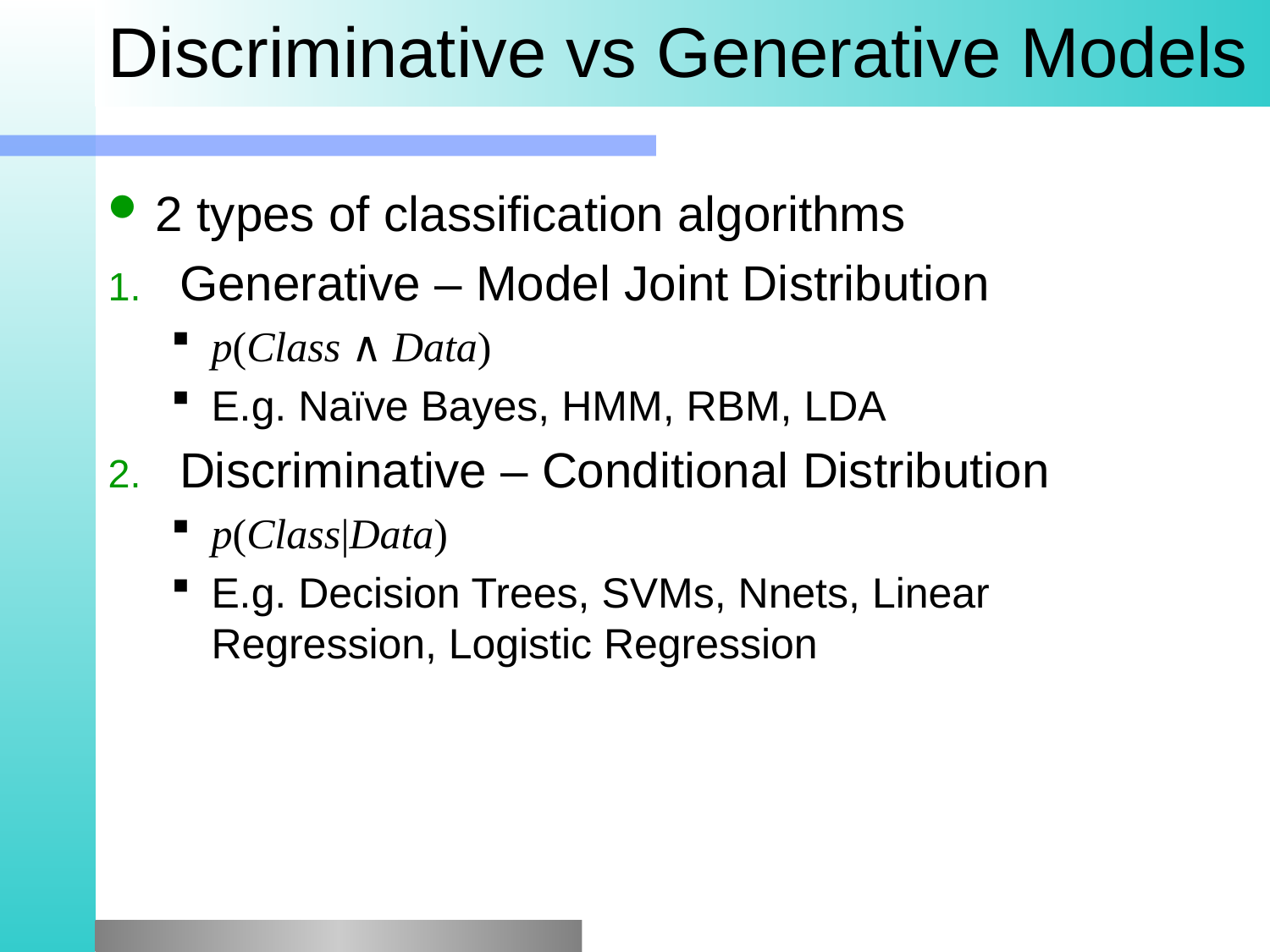

# Discriminative vs Generative Models
2 types of classification algorithms
Generative – Model Joint Distribution
p(Class ∧ Data)
E.g. Naïve Bayes, HMM, RBM, LDA
Discriminative – Conditional Distribution
p(Class|Data)
E.g. Decision Trees, SVMs, Nnets, Linear Regression, Logistic Regression